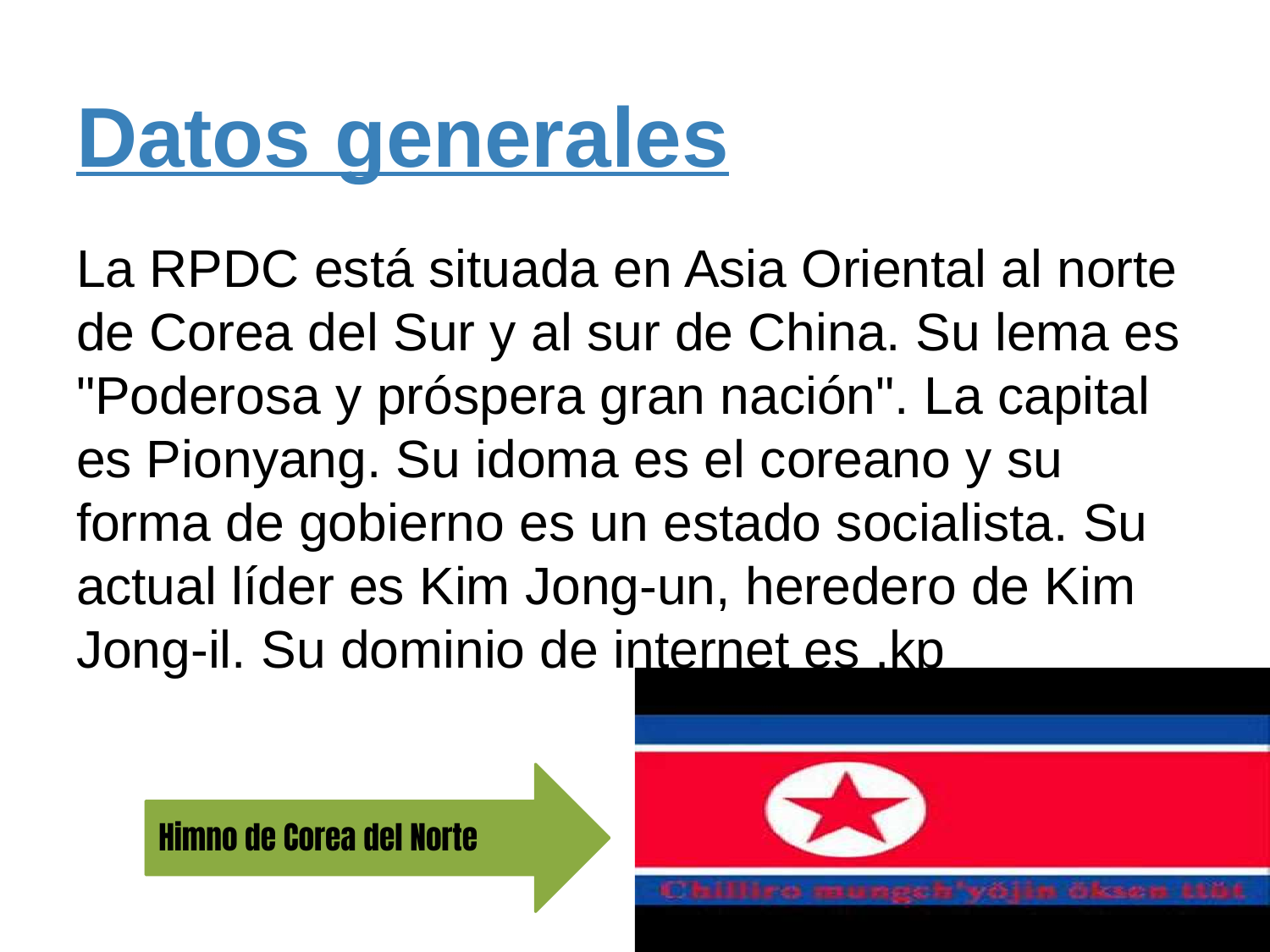

# Datos generales
La RPDC está situada en Asia Oriental al norte de Corea del Sur y al sur de China. Su lema es "Poderosa y próspera gran nación". La capital es Pionyang. Su idoma es el coreano y su forma de gobierno es un estado socialista. Su actual líder es Kim Jong-un, heredero de Kim Jong-il. Su dominio de internet es .kp

Himno de Corea del Norte